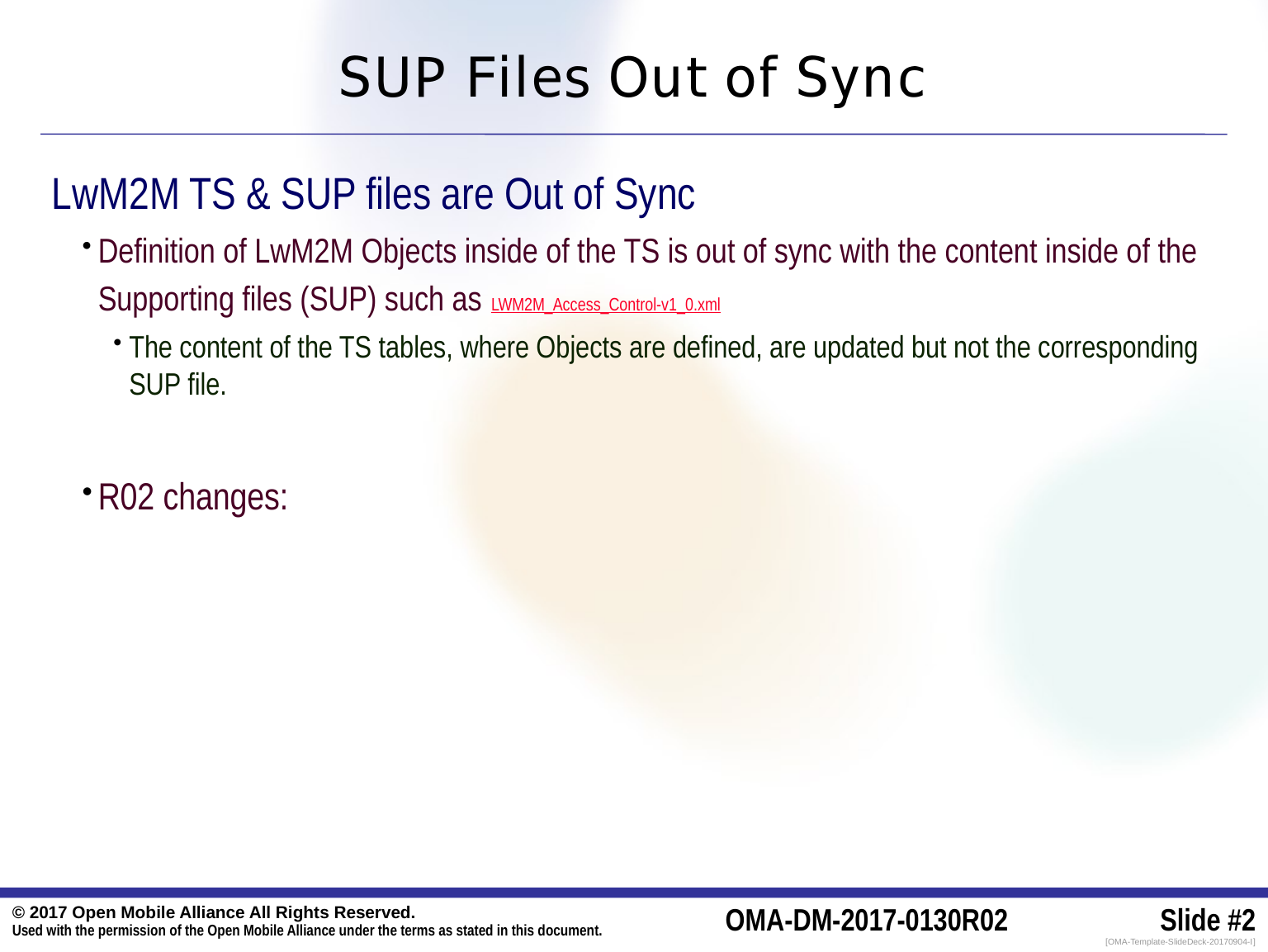

# SUP Files Out of Sync
LwM2M TS & SUP files are Out of Sync
Definition of LwM2M Objects inside of the TS is out of sync with the content inside of the Supporting files (SUP) such as LWM2M_Access_Control-v1_0.xml
The content of the TS tables, where Objects are defined, are updated but not the corresponding SUP file.

R02 changes: